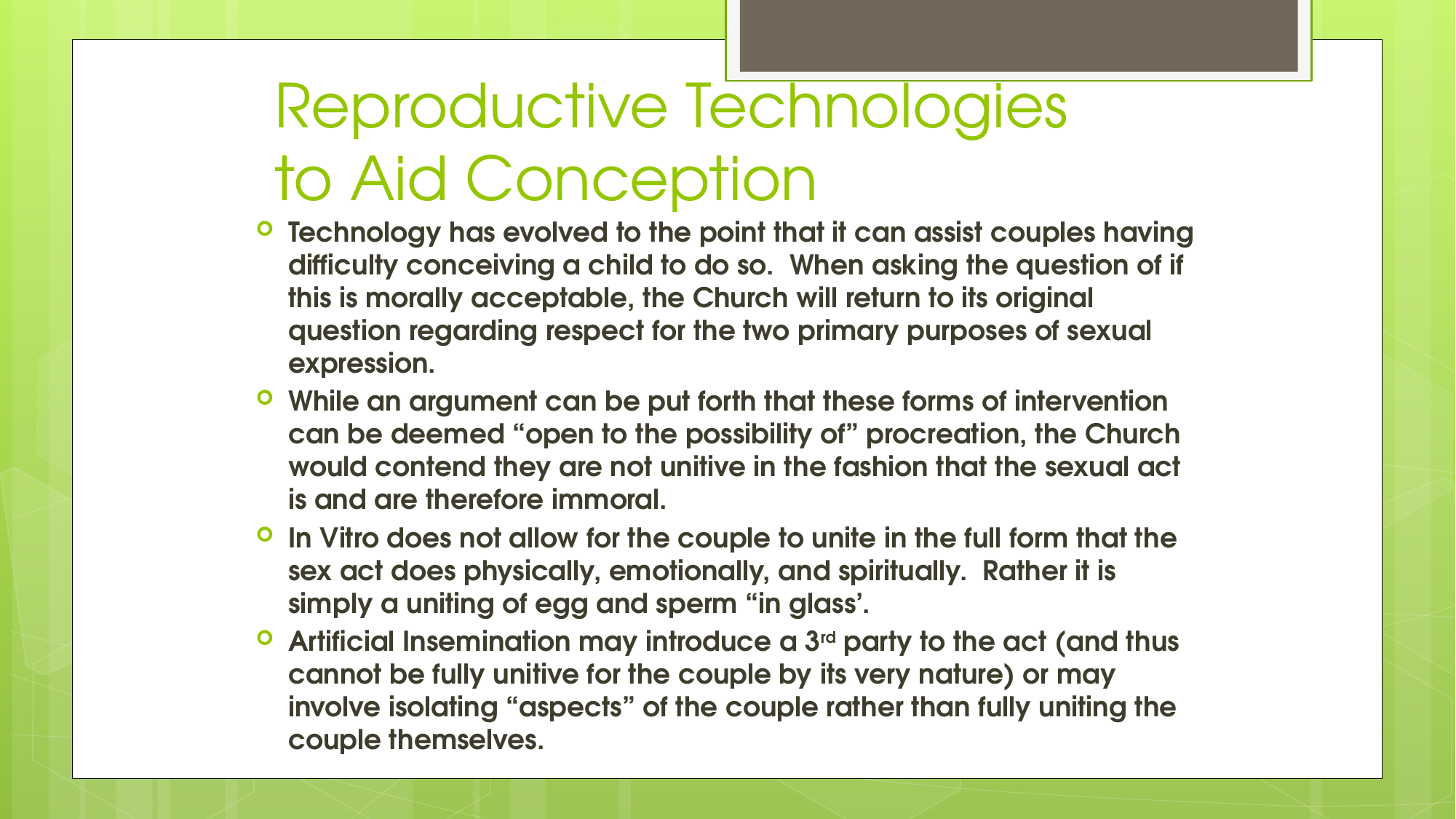

# Reproductive Technologies to Aid Conception
Technology has evolved to the point that it can assist couples having difficulty conceiving a child to do so.  When asking the question of if this is morally acceptable, the Church will return to its original question regarding respect for the two primary purposes of sexual expression.
While an argument can be put forth that these forms of intervention can be deemed “open to the possibility of” procreation, the Church would contend they are not unitive in the fashion that the sexual act is and are therefore immoral.
In Vitro does not allow for the couple to unite in the full form that the sex act does physically, emotionally, and spiritually.  Rather it is simply a uniting of egg and sperm “in glass’.
Artificial Insemination may introduce a 3rd party to the act (and thus cannot be fully unitive for the couple by its very nature) or may involve isolating “aspects” of the couple rather than fully uniting the couple themselves.